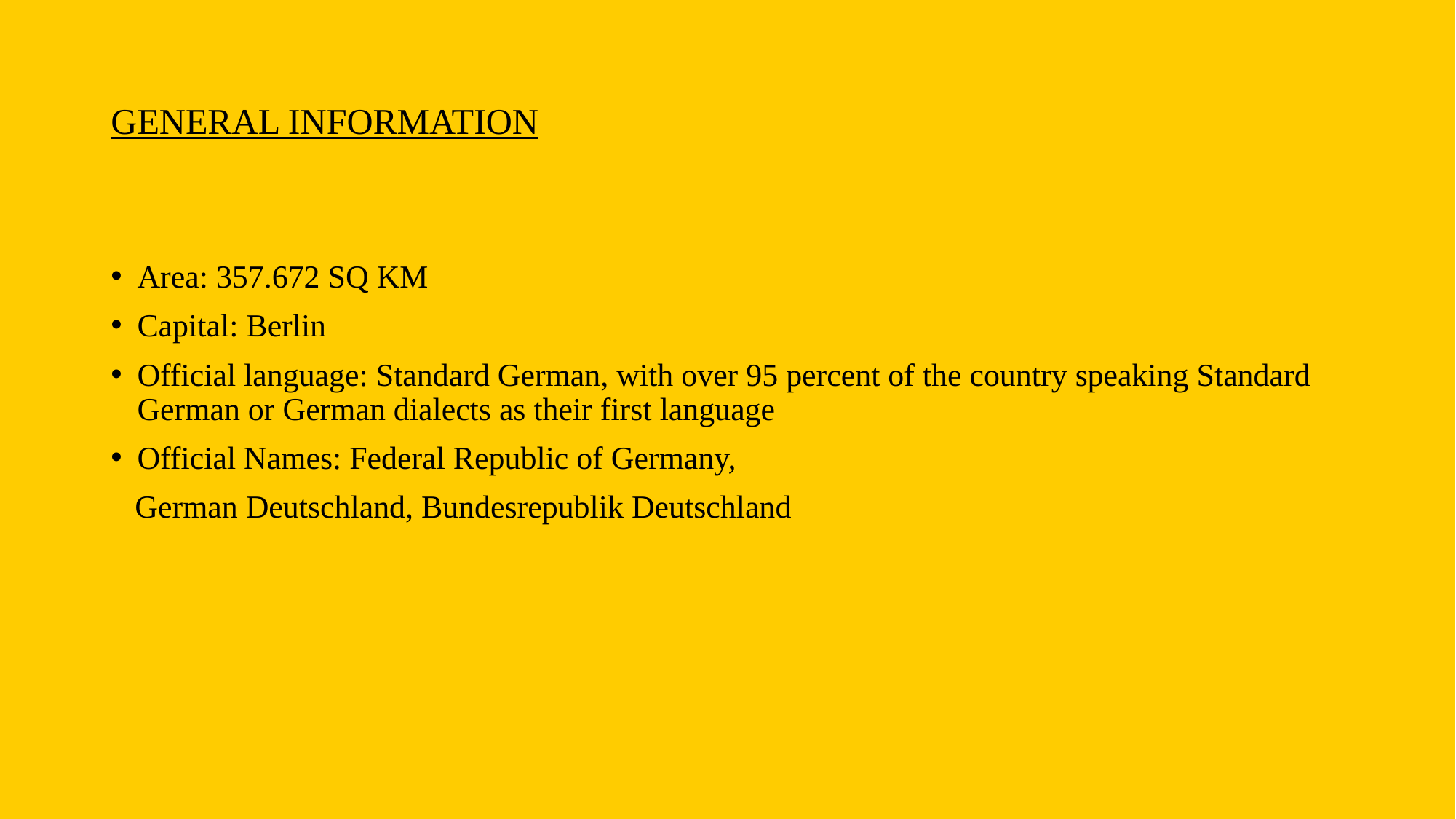

# GENERAL INFORMATION

Area: 357.672 SQ KM
Capital: Berlin
Official language: Standard German, with over 95 percent of the country speaking Standard German or German dialects as their first language
Official Names: Federal Republic of Germany,
   German Deutschland, Bundesrepublik Deutschland